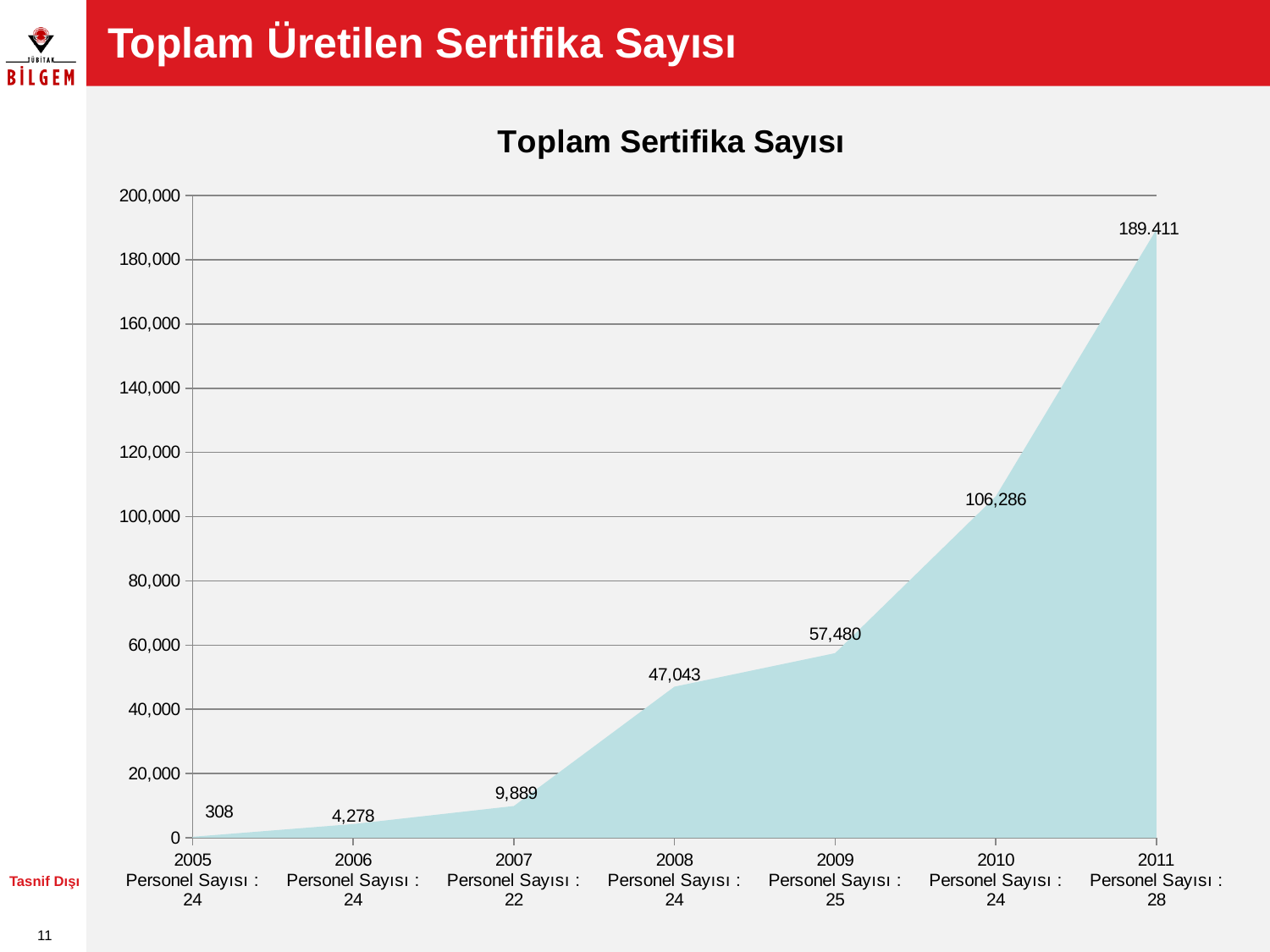

# Toplam Üretilen Sertifika Sayısı

### Chart:

| Category | Toplam Sertifika Sayısı |
|---|---|
| 2005
Personel Sayısı : 24 | 308.0 |
| 2006
Personel Sayısı : 24 | 4278.0 |
| 2007
Personel Sayısı : 22 | 9889.0 |
| 2008
Personel Sayısı : 24 | 47043.0 |
| 2009
Personel Sayısı : 25 | 57480.0 |
| 2010
Personel Sayısı : 24 | 106286.0 |
| 2011
Personel Sayısı : 28 | 189411.0 |
Tasnif Dışı
11